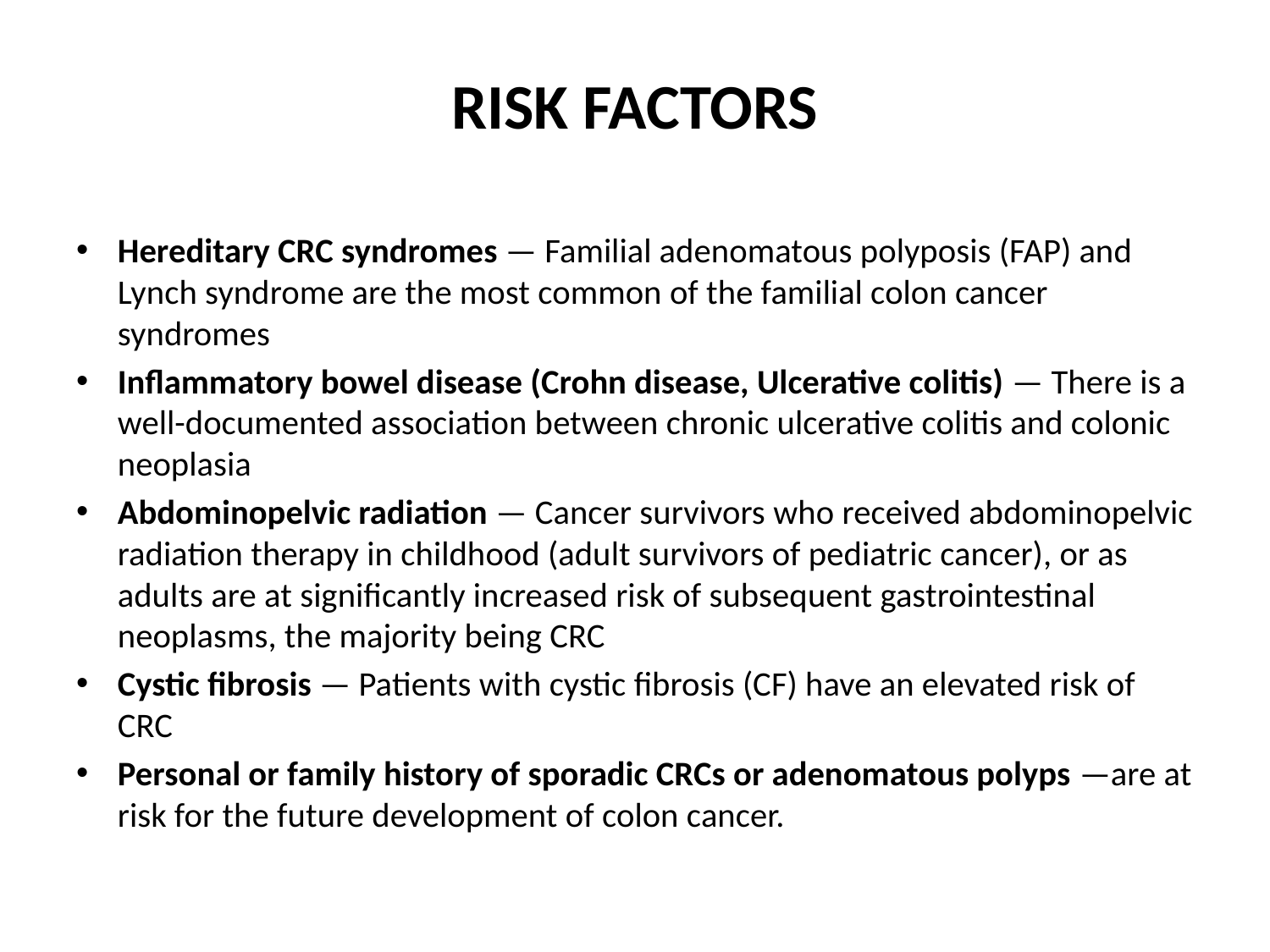

# RISK FACTORS
Hereditary CRC syndromes — Familial adenomatous polyposis (FAP) and Lynch syndrome are the most common of the familial colon cancer syndromes
Inflammatory bowel disease (Crohn disease, Ulcerative colitis) — There is a well-documented association between chronic ulcerative colitis and colonic neoplasia
Abdominopelvic radiation — Cancer survivors who received abdominopelvic radiation therapy in childhood (adult survivors of pediatric cancer), or as adults are at significantly increased risk of subsequent gastrointestinal neoplasms, the majority being CRC
Cystic fibrosis — Patients with cystic fibrosis (CF) have an elevated risk of CRC
Personal or family history of sporadic CRCs or adenomatous polyps —are at risk for the future development of colon cancer.